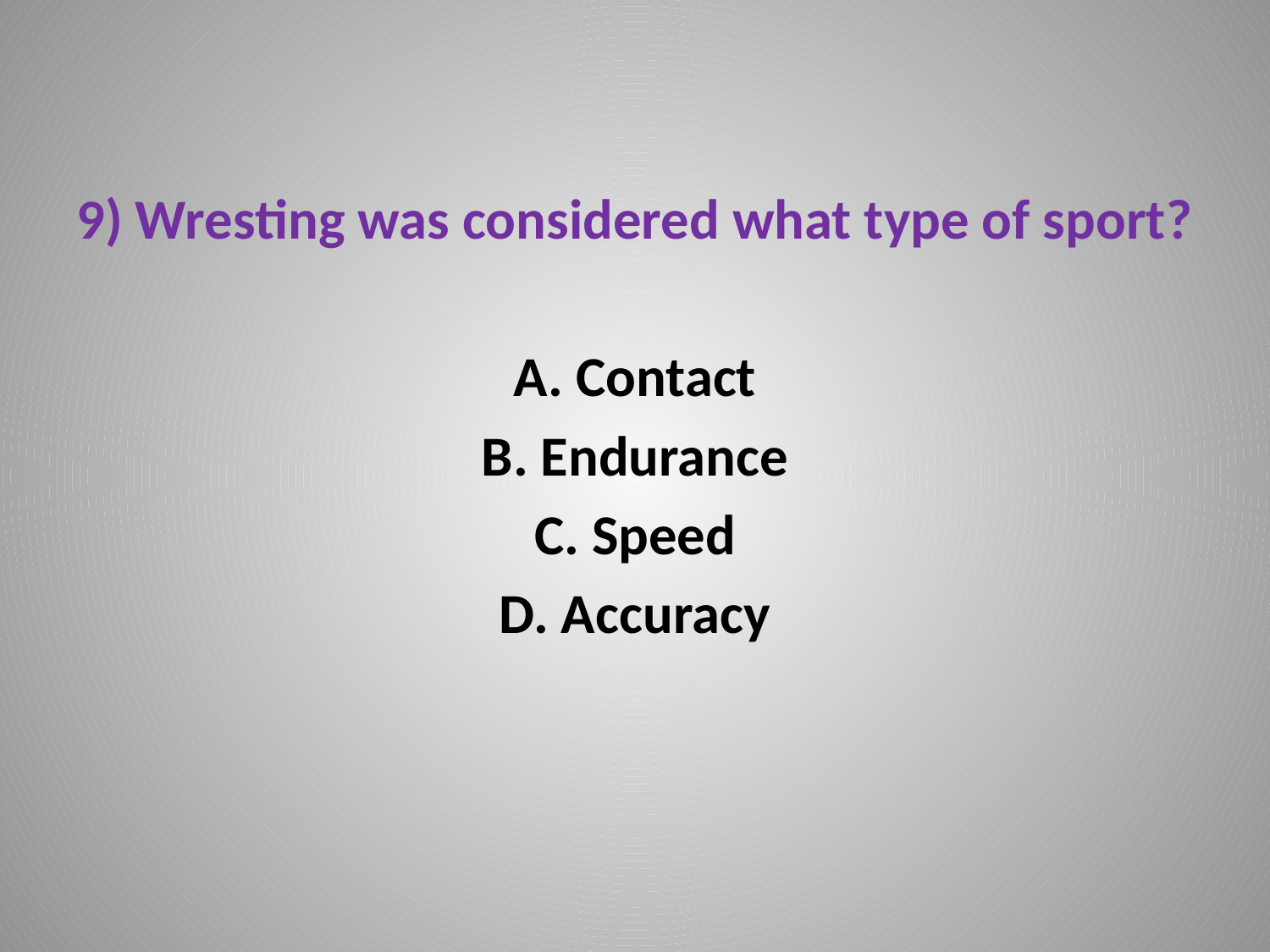

9) Wresting was considered what type of sport?

A. Contact
B. Endurance
C. Speed
D. Accuracy